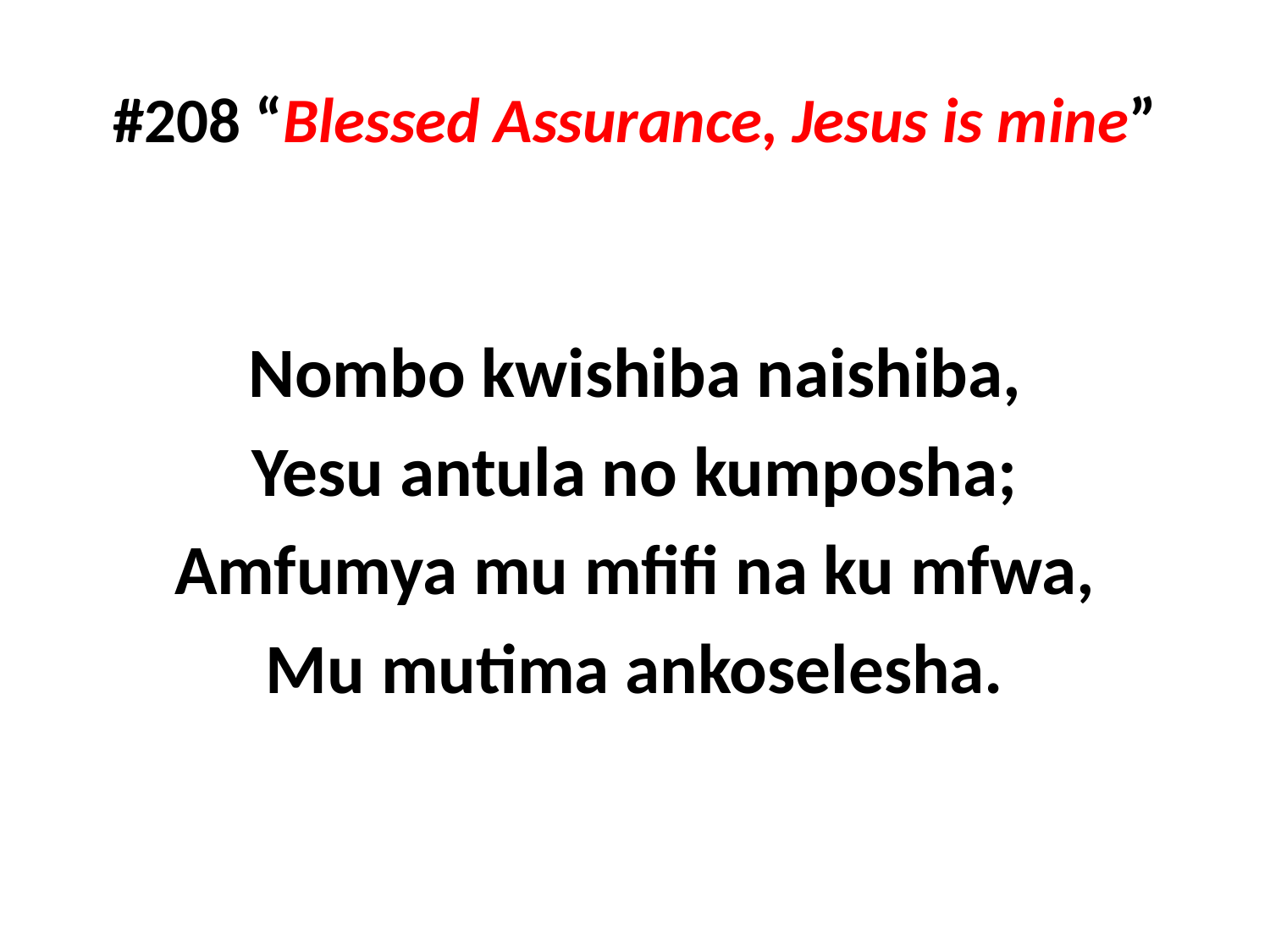

# #208 “Blessed Assurance, Jesus is mine”

Nombo kwishiba naishiba,
Yesu antula no kumposha;
Amfumya mu mfifi na ku mfwa,
Mu mutima ankoselesha.